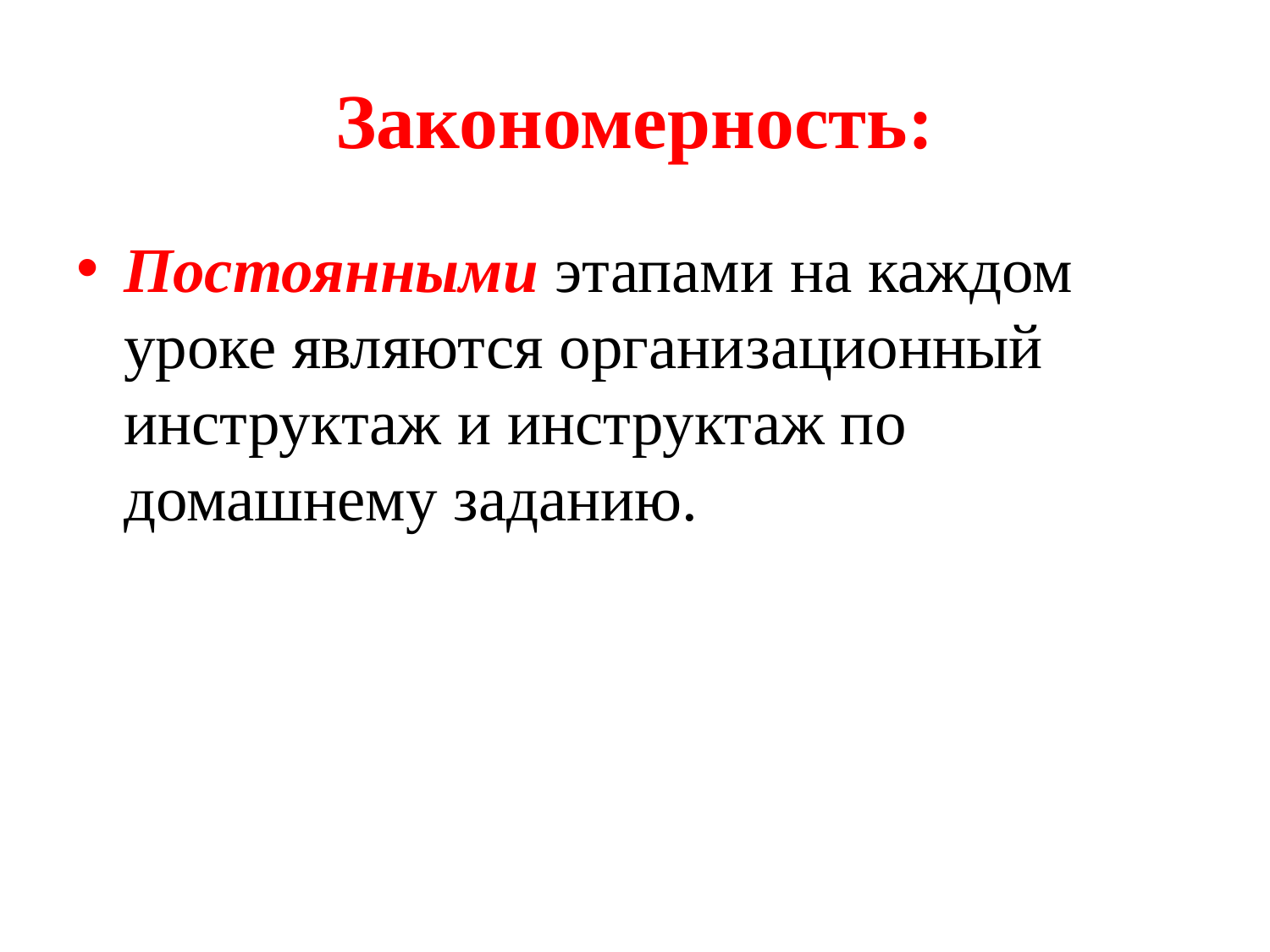

# Закономерность:
Постоянными этапами на каждом уроке являются организационный инструктаж и инструктаж по домашнему заданию.